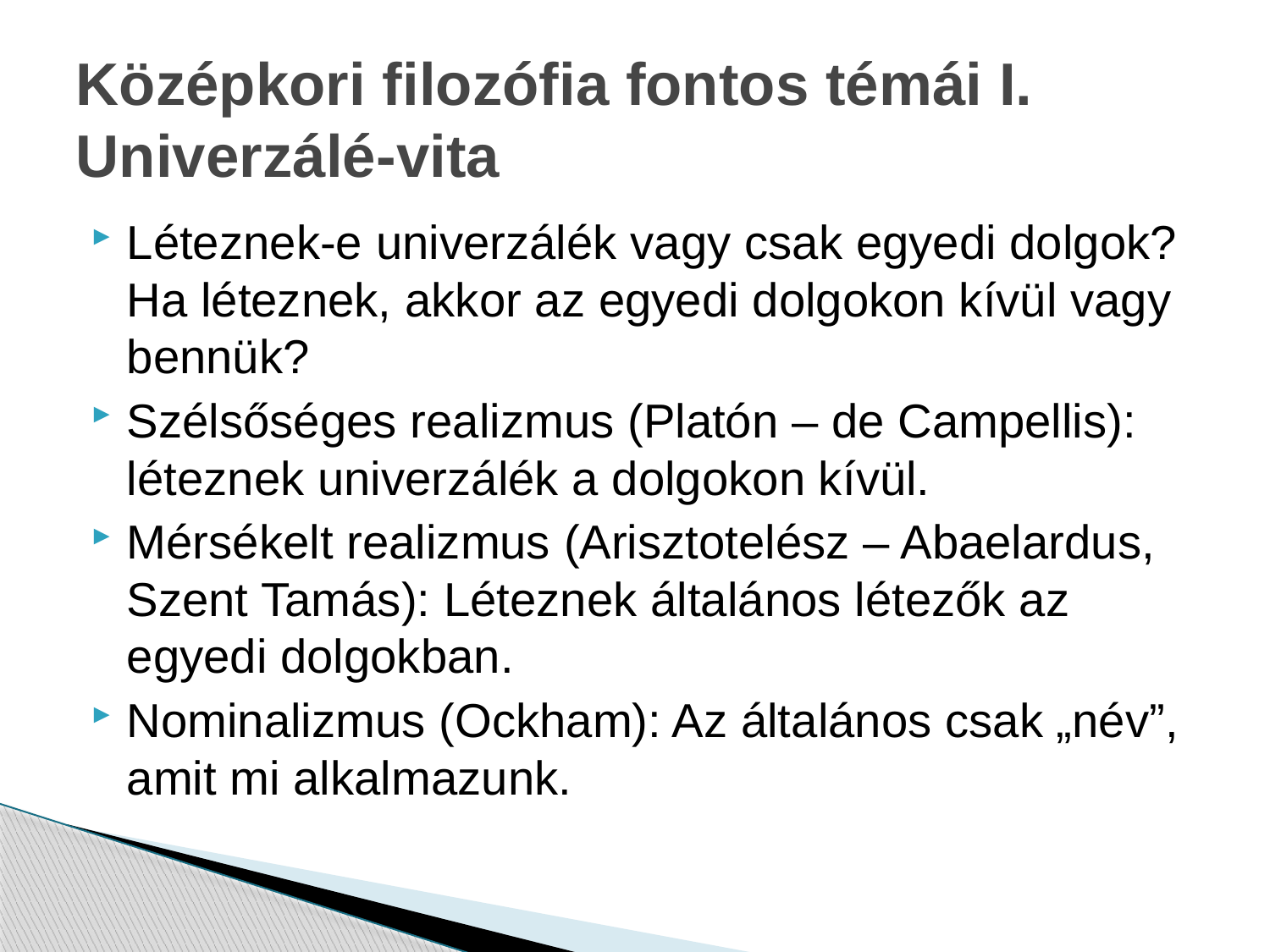

# Középkori filozófia fontos témái I. Univerzálé-vita
Léteznek-e univerzálék vagy csak egyedi dolgok? Ha léteznek, akkor az egyedi dolgokon kívül vagy bennük?
Szélsőséges realizmus (Platón – de Campellis): léteznek univerzálék a dolgokon kívül.
Mérsékelt realizmus (Arisztotelész – Abaelardus, Szent Tamás): Léteznek általános létezők az egyedi dolgokban.
Nominalizmus (Ockham): Az általános csak „név”, amit mi alkalmazunk.